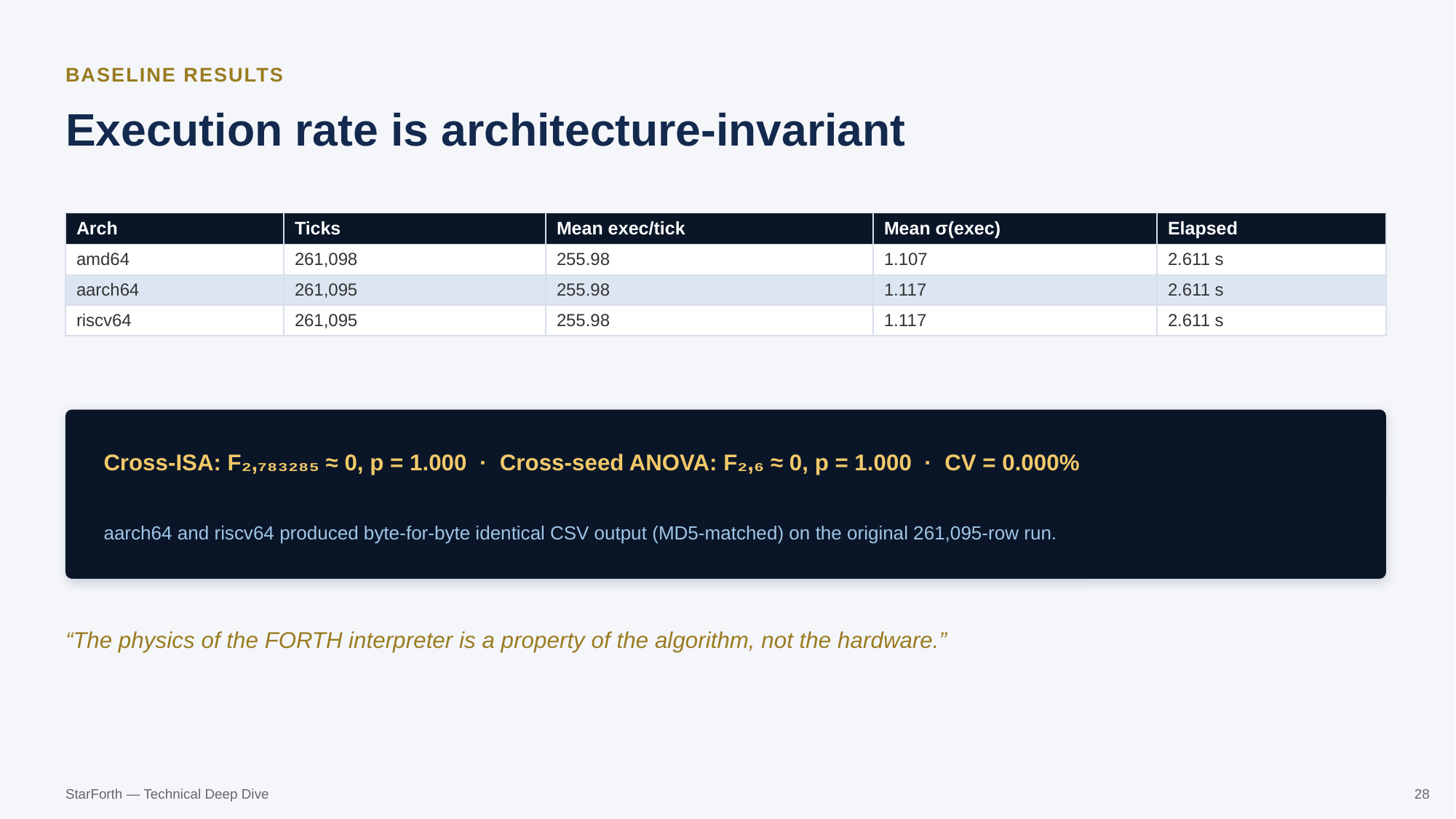

BASELINE RESULTS
Execution rate is architecture-invariant
| Arch | Ticks | Mean exec/tick | Mean σ(exec) | Elapsed |
| --- | --- | --- | --- | --- |
| amd64 | 261,098 | 255.98 | 1.107 | 2.611 s |
| aarch64 | 261,095 | 255.98 | 1.117 | 2.611 s |
| riscv64 | 261,095 | 255.98 | 1.117 | 2.611 s |

Cross-ISA: F₂,₇₈₃₂₈₅ ≈ 0, p = 1.000  ·  Cross-seed ANOVA: F₂,₆ ≈ 0, p = 1.000  ·  CV = 0.000%
aarch64 and riscv64 produced byte-for-byte identical CSV output (MD5-matched) on the original 261,095-row run.
“The physics of the FORTH interpreter is a property of the algorithm, not the hardware.”
StarForth — Technical Deep Dive
28